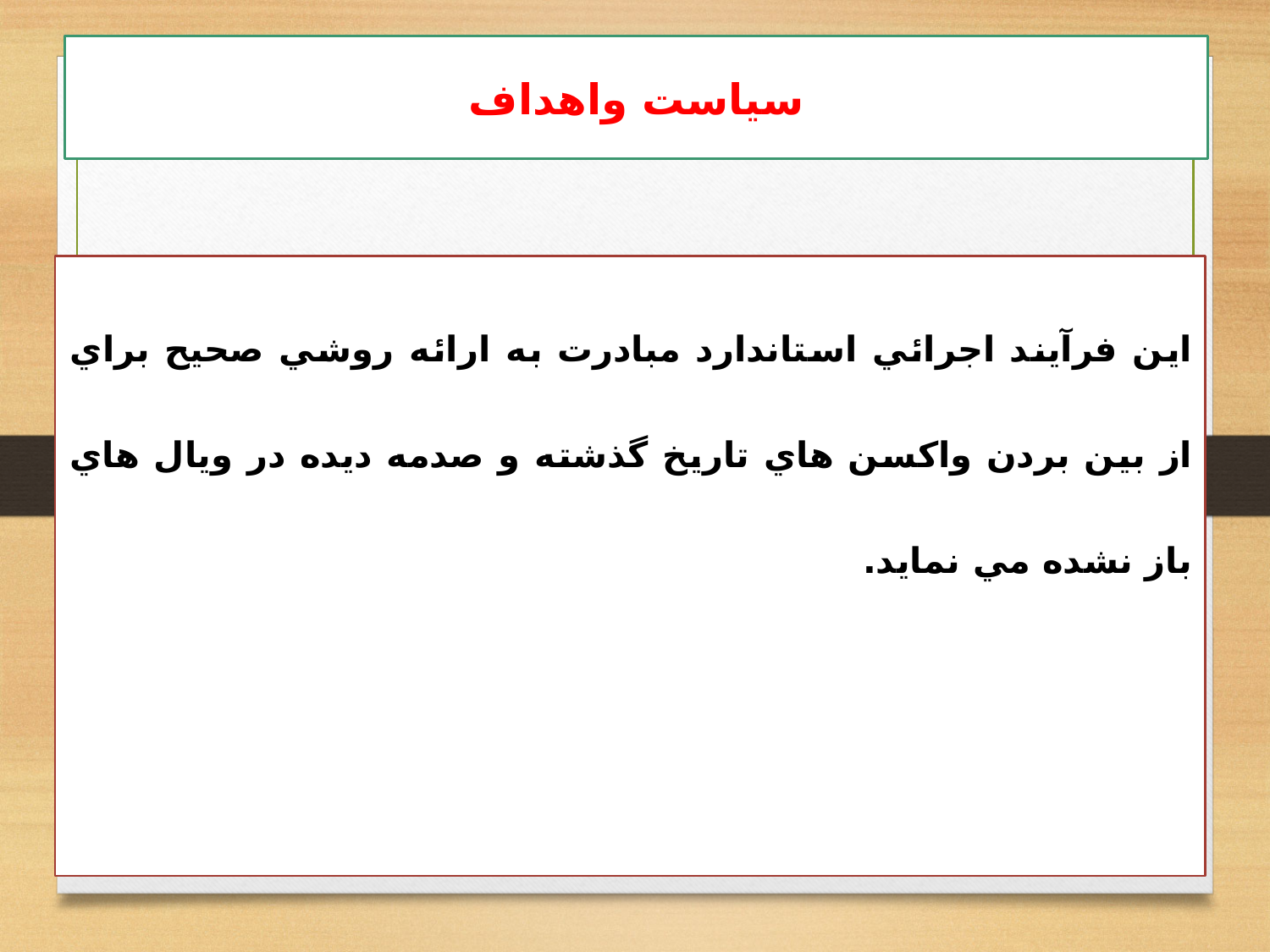

# سياست واهداف
اين فرآيند اجرائي استاندارد مبادرت به ارائه روشي صحيح براي از بين بردن واكسن هاي تاريخ گذشته و صدمه ديده در ويال هاي باز نشده مي نمايد.